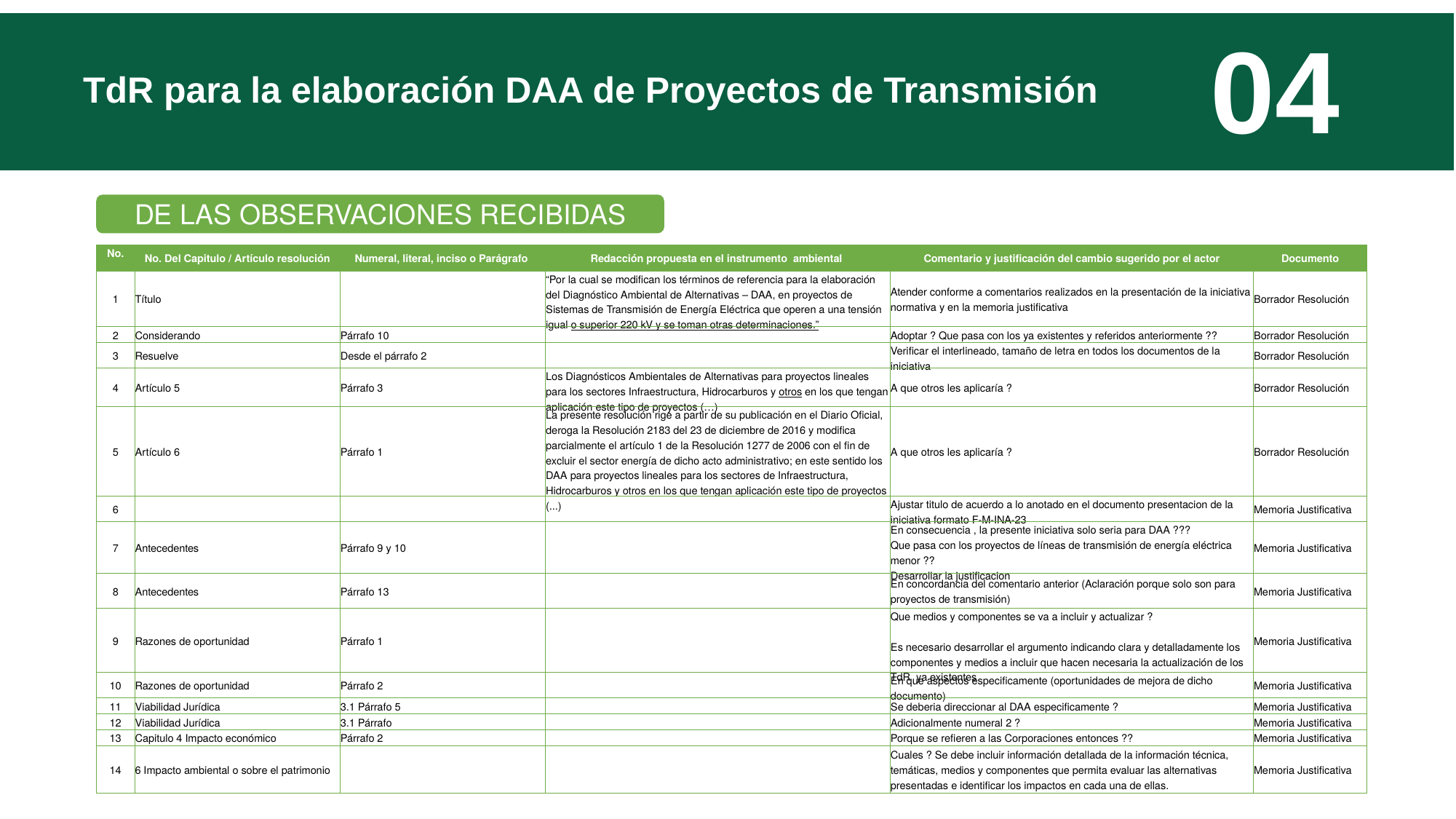

04
TdR para la elaboración DAA de Proyectos de Transmisión
DE LAS OBSERVACIONES RECIBIDAS
| No. | No. Del Capitulo / Artículo resolución | Numeral, literal, inciso o Parágrafo | Redacción propuesta en el instrumento ambiental | Comentario y justificación del cambio sugerido por el actor | Documento |
| --- | --- | --- | --- | --- | --- |
| 1 | Título |  | “Por la cual se modifican los términos de referencia para la elaboración del Diagnóstico Ambiental de Alternativas – DAA, en proyectos de Sistemas de Transmisión de Energía Eléctrica que operen a una tensión igual o superior 220 kV y se toman otras determinaciones.” | Atender conforme a comentarios realizados en la presentación de la iniciativa normativa y en la memoria justificativa | Borrador Resolución |
| 2 | Considerando | Párrafo 10 |  | Adoptar ? Que pasa con los ya existentes y referidos anteriormente ?? | Borrador Resolución |
| 3 | Resuelve | Desde el párrafo 2 |  | Verificar el interlineado, tamaño de letra en todos los documentos de la iniciativa | Borrador Resolución |
| 4 | Artículo 5 | Párrafo 3 | Los Diagnósticos Ambientales de Alternativas para proyectos lineales para los sectores Infraestructura, Hidrocarburos y otros en los que tengan aplicación este tipo de proyectos (…) | A que otros les aplicaría ? | Borrador Resolución |
| 5 | Artículo 6 | Párrafo 1 | La presente resolución rige a partir de su publicación en el Diario Oficial, deroga la Resolución 2183 del 23 de diciembre de 2016 y modifica parcialmente el artículo 1 de la Resolución 1277 de 2006 con el fin de excluir el sector energía de dicho acto administrativo; en este sentido los DAA para proyectos lineales para los sectores de Infraestructura, Hidrocarburos y otros en los que tengan aplicación este tipo de proyectos (...) | A que otros les aplicaría ? | Borrador Resolución |
| 6 |  |  |  | Ajustar titulo de acuerdo a lo anotado en el documento presentacion de la iniciativa formato F-M-INA-23 | Memoria Justificativa |
| 7 | Antecedentes | Párrafo 9 y 10 |  | En consecuencia , la presente iniciativa solo seria para DAA ??? Que pasa con los proyectos de líneas de transmisión de energía eléctrica menor ?? Desarrollar la justificacion | Memoria Justificativa |
| 8 | Antecedentes | Párrafo 13 |  | En concordancia del comentario anterior (Aclaración porque solo son para proyectos de transmisión) | Memoria Justificativa |
| 9 | Razones de oportunidad | Párrafo 1 |  | Que medios y componentes se va a incluir y actualizar ? Es necesario desarrollar el argumento indicando clara y detalladamente los componentes y medios a incluir que hacen necesaria la actualización de los TdR ya existentes | Memoria Justificativa |
| 10 | Razones de oportunidad | Párrafo 2 |  | En que aspectos especificamente (oportunidades de mejora de dicho documento) | Memoria Justificativa |
| 11 | Viabilidad Jurídica | 3.1 Párrafo 5 |  | Se deberia direccionar al DAA especificamente ? | Memoria Justificativa |
| 12 | Viabilidad Jurídica | 3.1 Párrafo |  | Adicionalmente numeral 2 ? | Memoria Justificativa |
| 13 | Capitulo 4 Impacto económico | Párrafo 2 |  | Porque se refieren a las Corporaciones entonces ?? | Memoria Justificativa |
| 14 | 6 Impacto ambiental o sobre el patrimonio |  |  | Cuales ? Se debe incluir información detallada de la información técnica, temáticas, medios y componentes que permita evaluar las alternativas presentadas e identificar los impactos en cada una de ellas. | Memoria Justificativa |